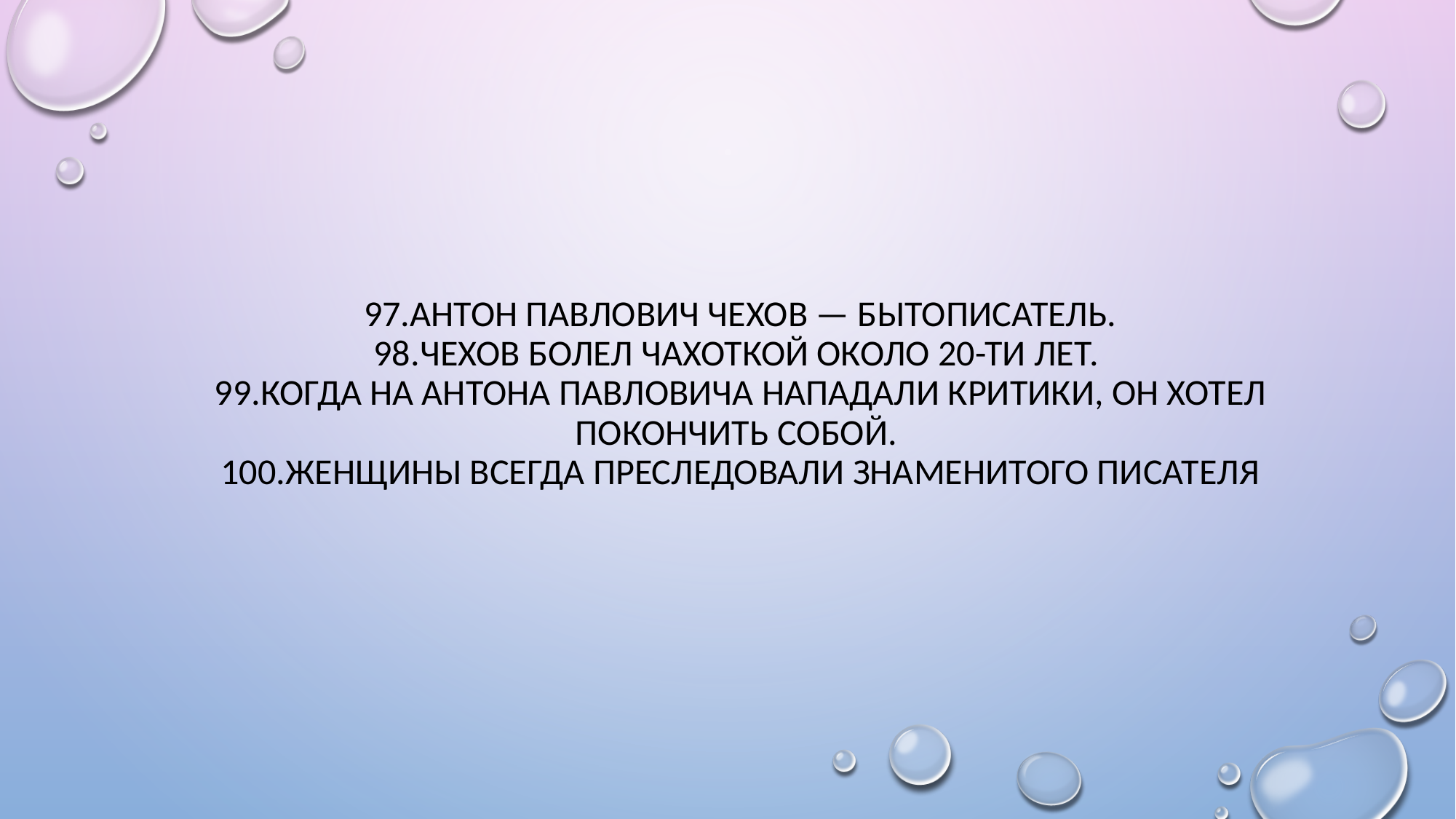

# 97.Антон Павлович Чехов — бытописатель. 98.Чехов болел чахоткой около 20-ти лет. 99.Когда на Антона Павловича нападали критики, он хотел покончить собой. 100.Женщины всегда преследовали знаменитого писателя